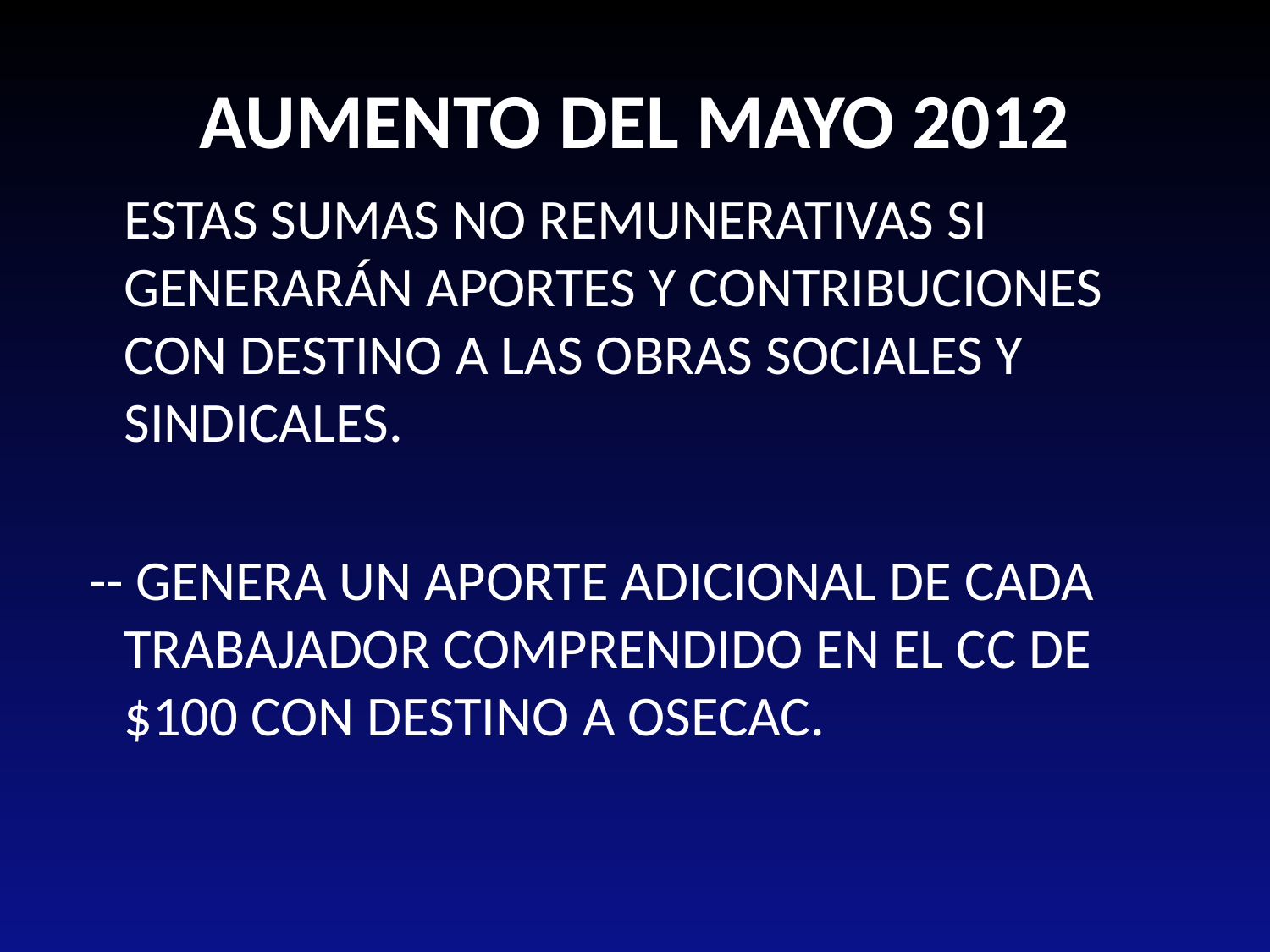

# AUMENTO DEL MAYO 2012
  	ESTAS SUMAS NO REMUNERATIVAS SI GENERARÁN APORTES Y CONTRIBUCIONES CON DESTINO A LAS OBRAS SOCIALES Y SINDICALES.

 -- GENERA UN APORTE ADICIONAL DE CADA TRABAJADOR COMPRENDIDO EN EL CC DE $100 CON DESTINO A OSECAC.